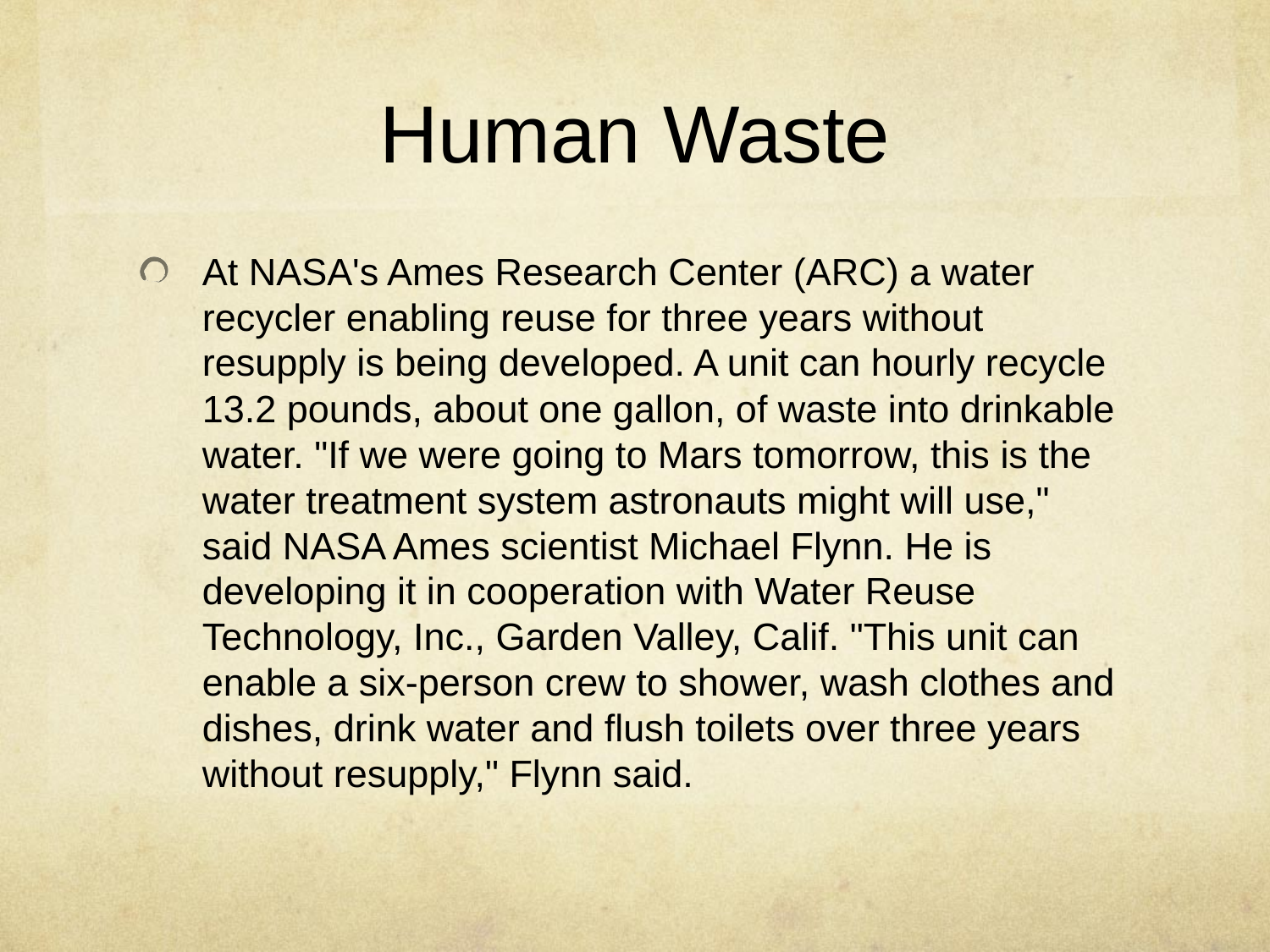

# Human Waste
At NASA's Ames Research Center (ARC) a water recycler enabling reuse for three years without resupply is being developed. A unit can hourly recycle 13.2 pounds, about one gallon, of waste into drinkable water. "If we were going to Mars tomorrow, this is the water treatment system astronauts might will use," said NASA Ames scientist Michael Flynn. He is developing it in cooperation with Water Reuse Technology, Inc., Garden Valley, Calif. "This unit can enable a six-person crew to shower, wash clothes and dishes, drink water and flush toilets over three years without resupply," Flynn said.